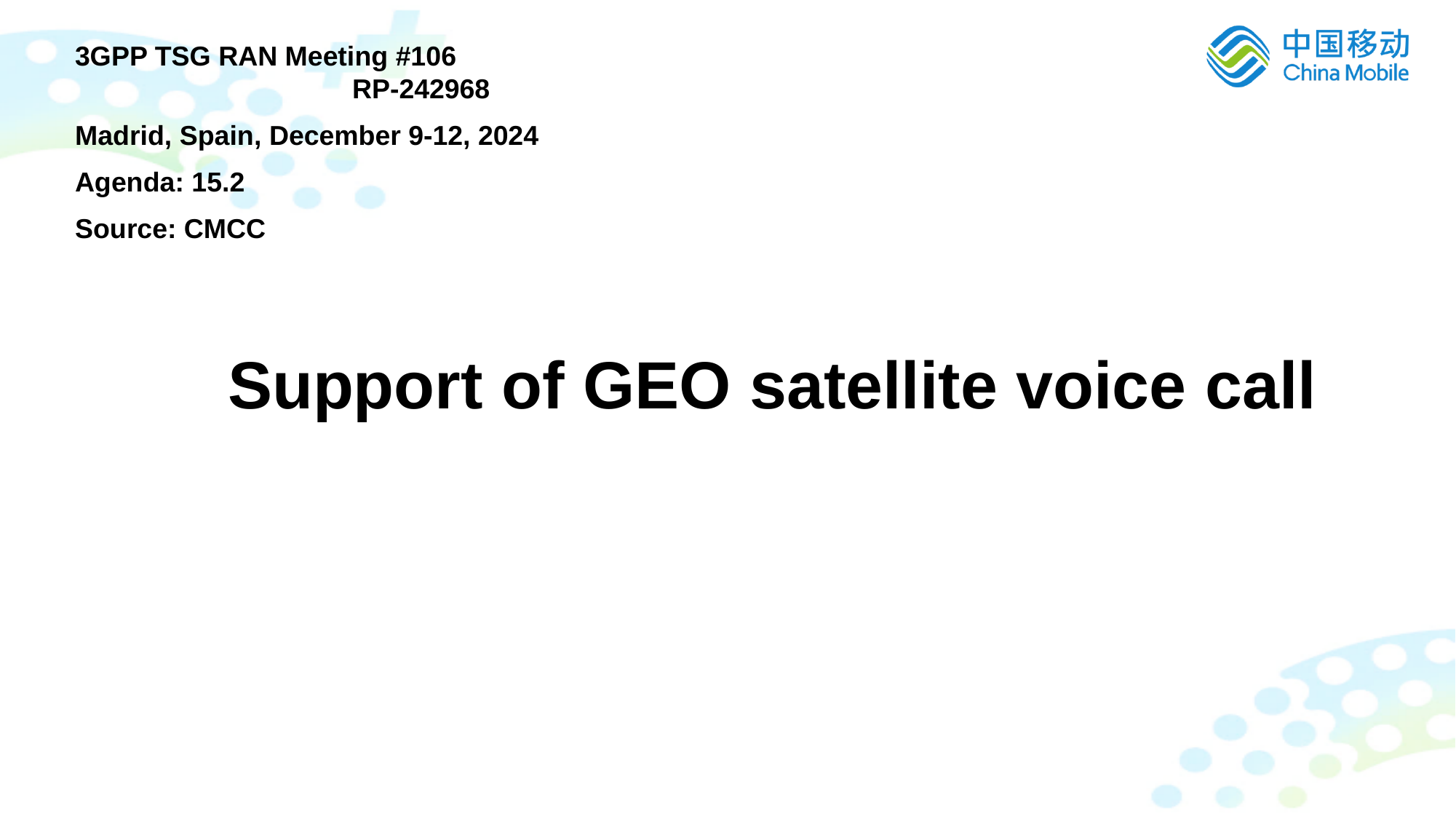

3GPP TSG RAN Meeting #106								                      RP-242968
Madrid, Spain, December 9-12, 2024
Agenda: 15.2
Source: CMCC
# Support of GEO satellite voice call